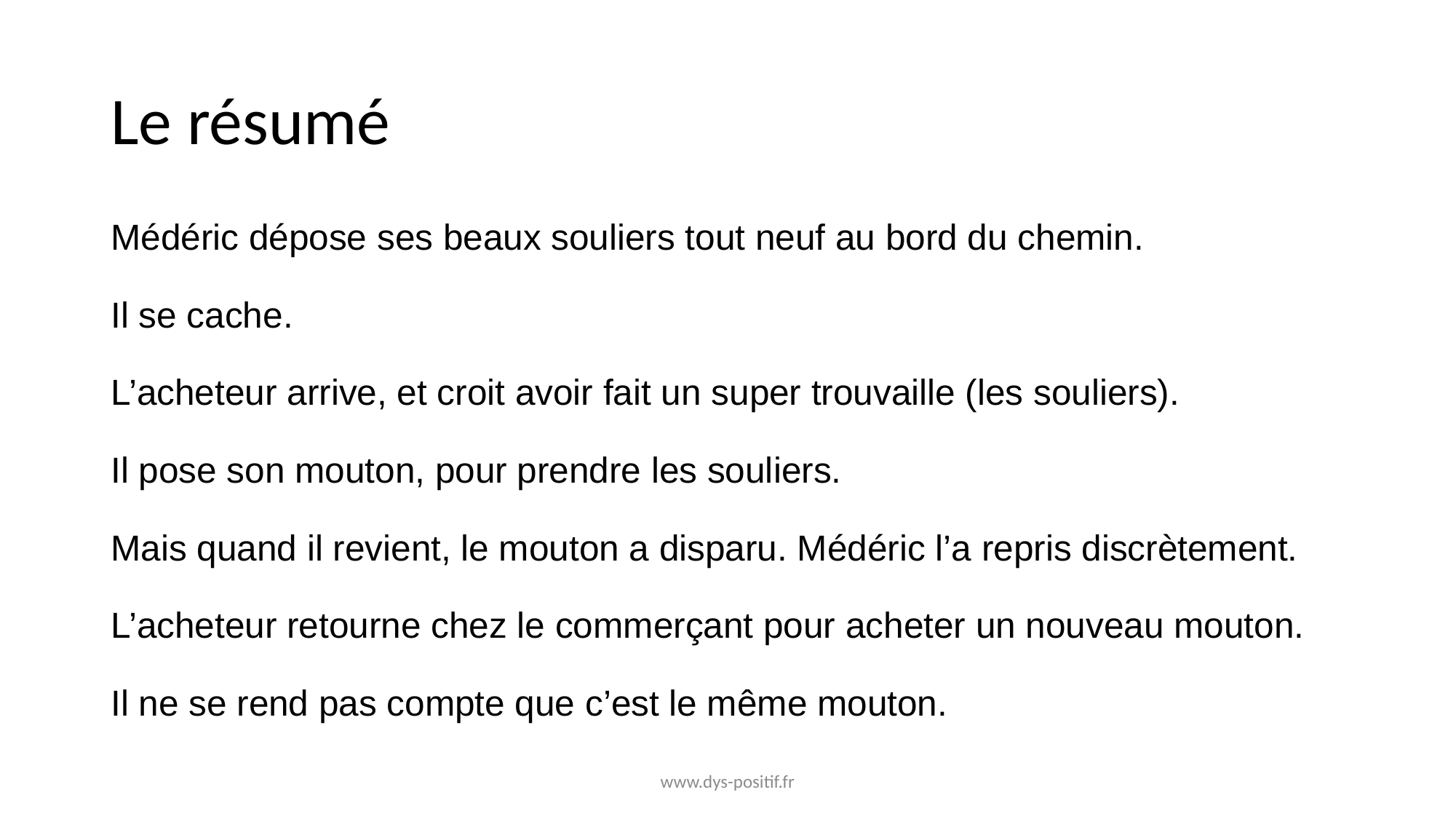

# Le résumé
Médéric dépose ses beaux souliers tout neuf au bord du chemin.
Il se cache.
L’acheteur arrive, et croit avoir fait un super trouvaille (les souliers).
Il pose son mouton, pour prendre les souliers.
Mais quand il revient, le mouton a disparu. Médéric l’a repris discrètement.
L’acheteur retourne chez le commerçant pour acheter un nouveau mouton.
Il ne se rend pas compte que c’est le même mouton.
www.dys-positif.fr